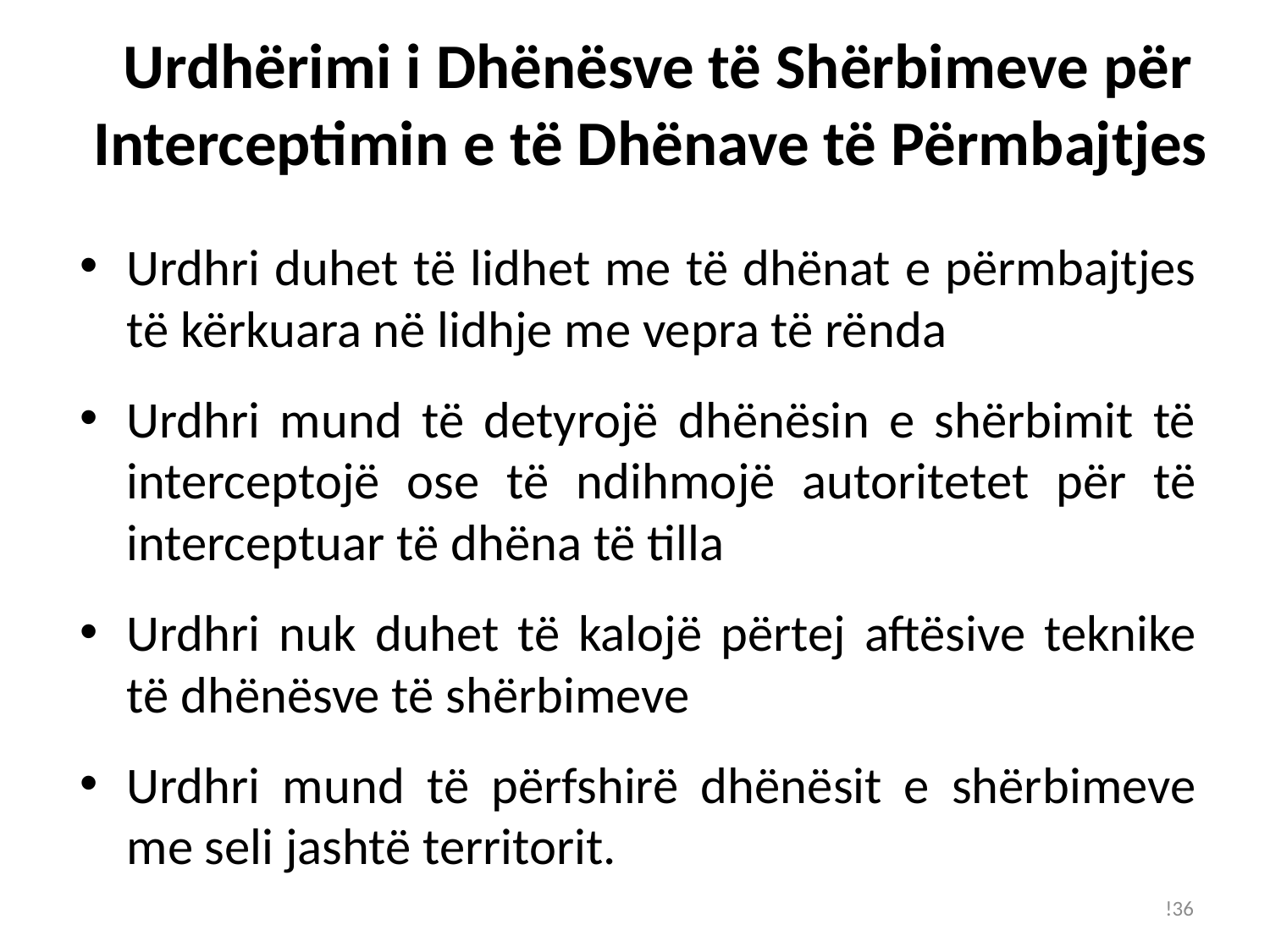

# Urdhërimi i Dhënësve të Shërbimeve për Interceptimin e të Dhënave të Përmbajtjes
Urdhri duhet të lidhet me të dhënat e përmbajtjes të kërkuara në lidhje me vepra të rënda
Urdhri mund të detyrojë dhënësin e shërbimit të interceptojë ose të ndihmojë autoritetet për të interceptuar të dhëna të tilla
Urdhri nuk duhet të kalojë përtej aftësive teknike të dhënësve të shërbimeve
Urdhri mund të përfshirë dhënësit e shërbimeve me seli jashtë territorit.
!36